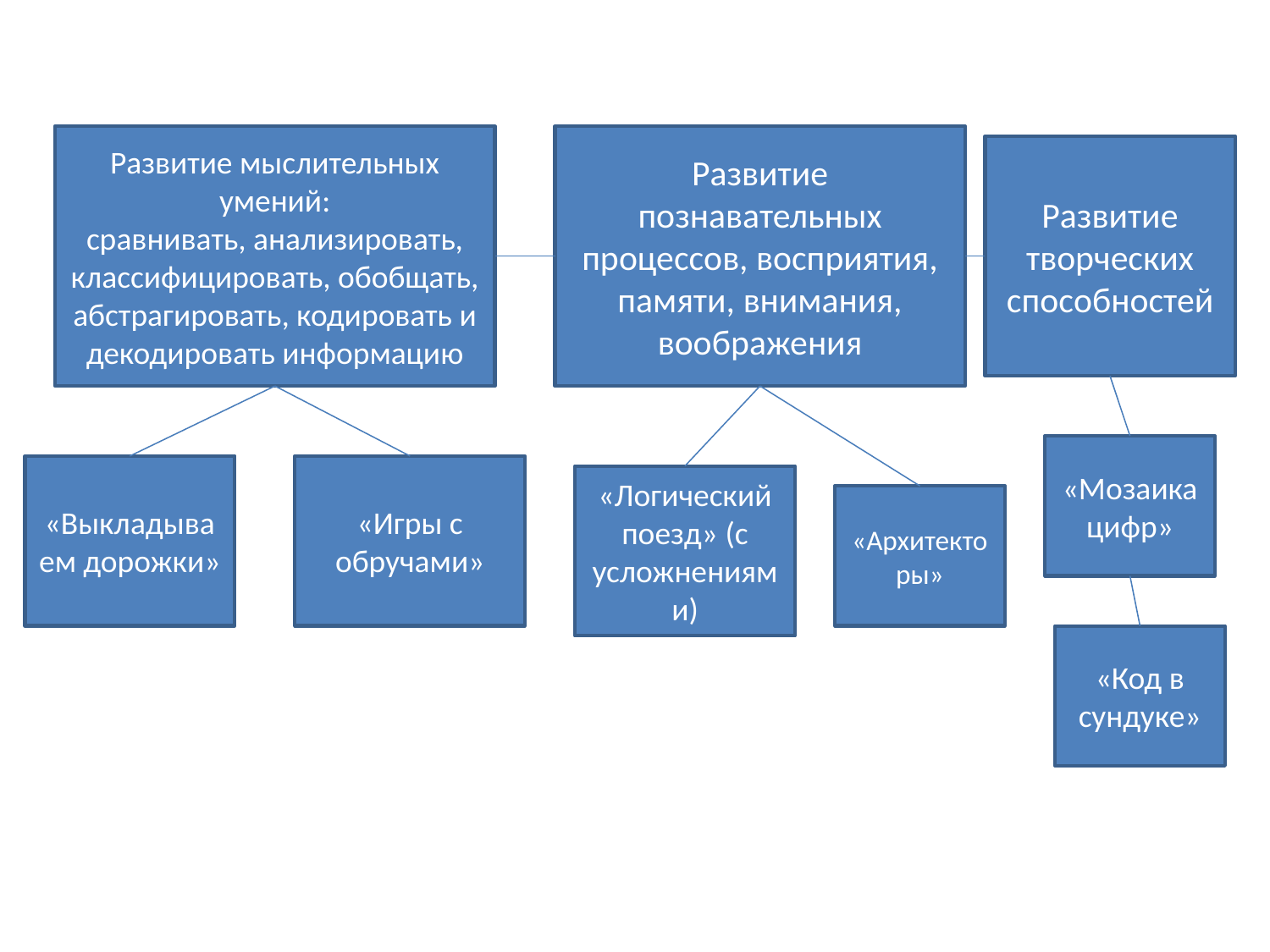

Развитие мыслительных умений:
сравнивать, анализировать, классифицировать, обобщать, абстрагировать, кодировать и декодировать информацию
Развитие познавательных процессов, восприятия, памяти, внимания, воображения
Развитие творческих способностей
«Мозаика цифр»
«Выкладываем дорожки»
«Игры с обручами»
«Логический поезд» (с усложнениями)
«Архитекторы»
«Код в сундуке»